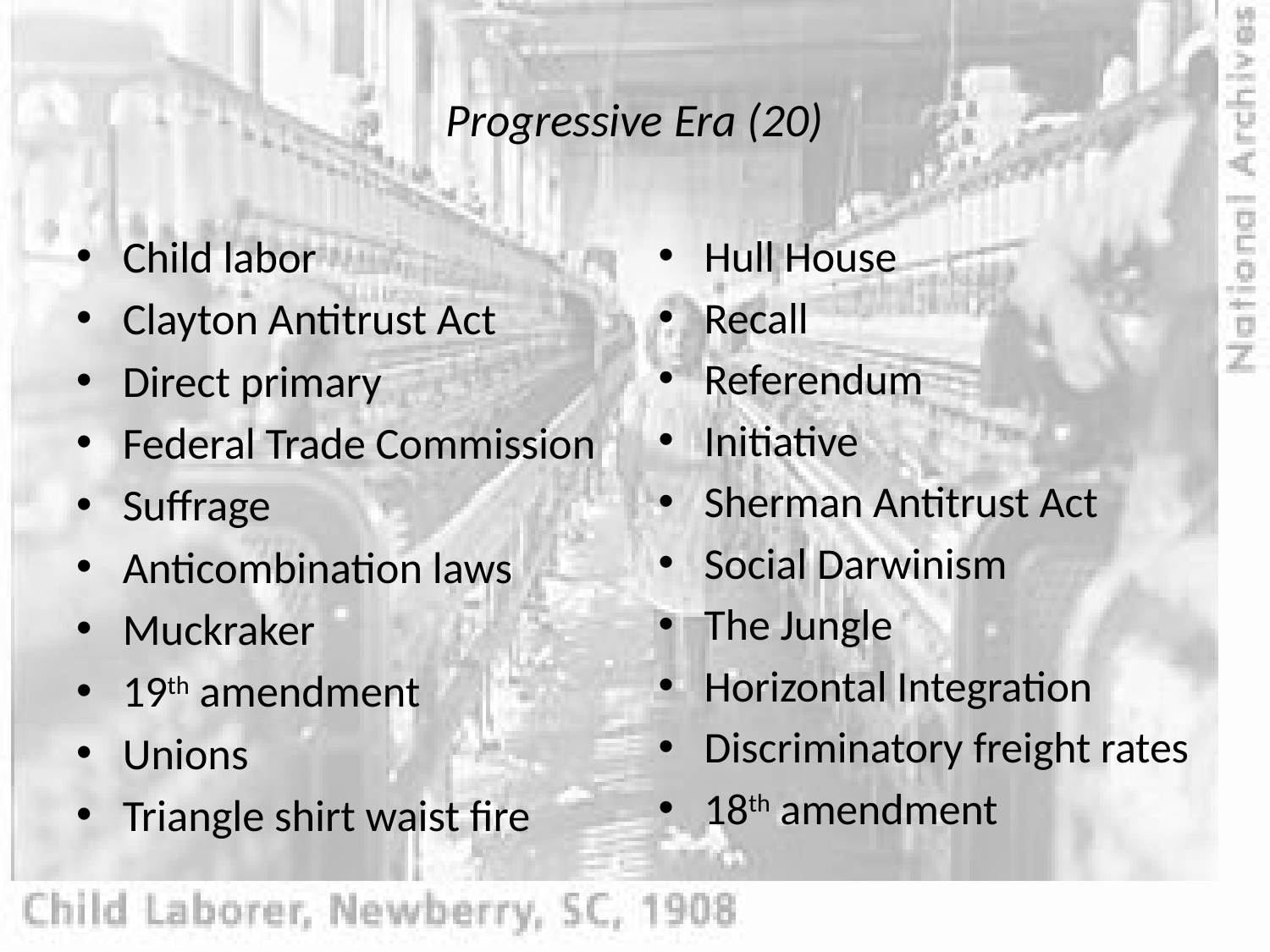

# Progressive Era (20)
Child labor
Clayton Antitrust Act
Direct primary
Federal Trade Commission
Suffrage
Anticombination laws
Muckraker
19th amendment
Unions
Triangle shirt waist fire

Hull House
Recall
Referendum
Initiative
Sherman Antitrust Act
Social Darwinism
The Jungle
Horizontal Integration
Discriminatory freight rates
18th amendment